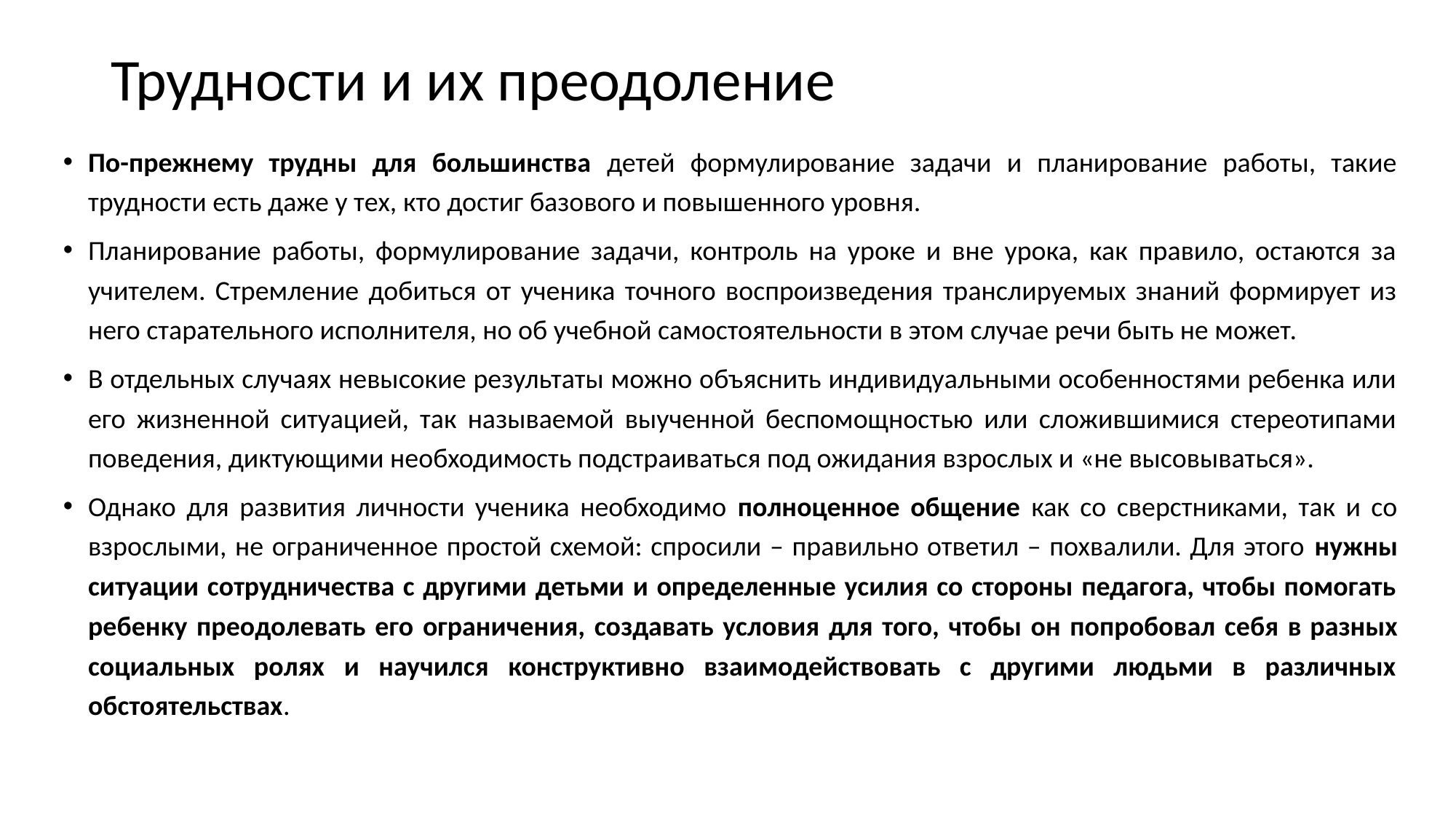

# Трудности и их преодоление
По-прежнему трудны для большинства детей формулирование задачи и планирование работы, такие трудности есть даже у тех, кто достиг базового и повышенного уровня.
Планирование работы, формулирование задачи, контроль на уроке и вне урока, как правило, остаются за учителем. Стремление добиться от ученика точного воспроизведения транслируемых знаний формирует из него старательного исполнителя, но об учебной самостоятельности в этом случае речи быть не может.
В отдельных случаях невысокие результаты можно объяснить индивидуальными особенностями ребенка или его жизненной ситуацией, так называемой выученной беспомощностью или сложившимися стереотипами поведения, диктующими необходимость подстраиваться под ожидания взрослых и «не высовываться».
Однако для развития личности ученика необходимо полноценное общение как со сверстниками, так и со взрослыми, не ограниченное простой схемой: спросили – правильно ответил – похвалили. Для этого нужны ситуации сотрудничества с другими детьми и определенные усилия со стороны педагога, чтобы помогать ребенку преодолевать его ограничения, создавать условия для того, чтобы он попробовал себя в разных социальных ролях и научился конструктивно взаимодействовать с другими людьми в различных обстоятельствах.